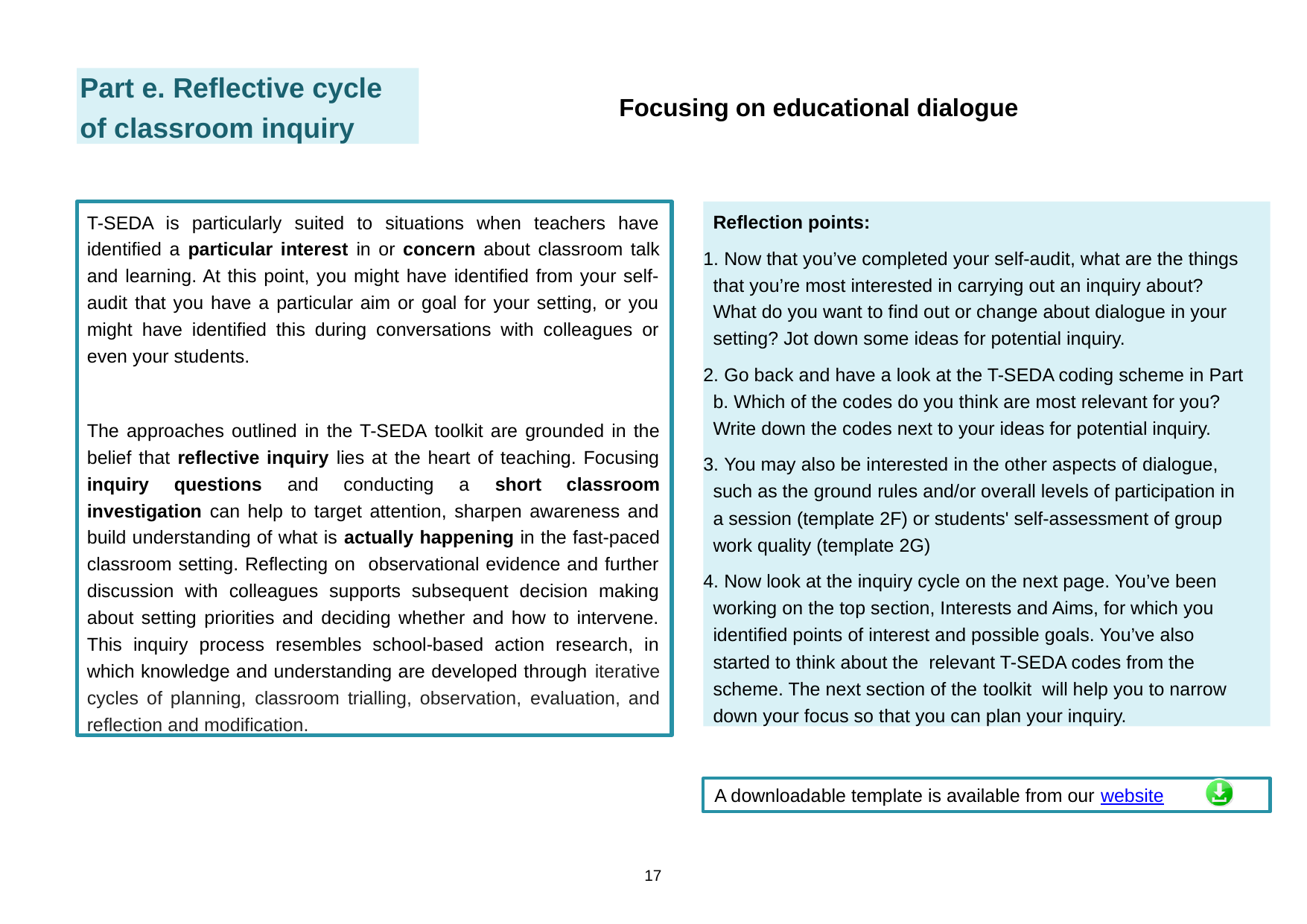

Part e. Reflective cycle
of classroom inquiry
Focusing on educational dialogue
Reflection points:
 Now that you’ve completed your self-audit, what are the things that you’re most interested in carrying out an inquiry about? What do you want to find out or change about dialogue in your setting? Jot down some ideas for potential inquiry.
 Go back and have a look at the T-SEDA coding scheme in Part b. Which of the codes do you think are most relevant for you? Write down the codes next to your ideas for potential inquiry.
 You may also be interested in the other aspects of dialogue, such as the ground rules and/or overall levels of participation in a session (template 2F) or students' self-assessment of group work quality (template 2G)
 Now look at the inquiry cycle on the next page. You’ve been working on the top section, Interests and Aims, for which you identified points of interest and possible goals. You’ve also started to think about the  relevant T-SEDA codes from the scheme. The next section of the toolkit  will help you to narrow down your focus so that you can plan your inquiry.
T-SEDA is particularly suited to situations when teachers have identified a particular interest in or concern about classroom talk and learning. At this point, you might have identified from your self-audit that you have a particular aim or goal for your setting, or you might have identified this during conversations with colleagues or even your students.

The approaches outlined in the T-SEDA toolkit are grounded in the belief that reflective inquiry lies at the heart of teaching. Focusing inquiry questions and conducting a short classroom investigation can help to target attention, sharpen awareness and build understanding of what is actually happening in the fast-paced classroom setting. Reflecting on  observational evidence and further discussion with colleagues supports subsequent decision making about setting priorities and deciding whether and how to intervene. This inquiry process resembles school-based action research, in which knowledge and understanding are developed through iterative cycles of planning, classroom trialling, observation, evaluation, and reflection and modification.
A downloadable template is available from our website

17